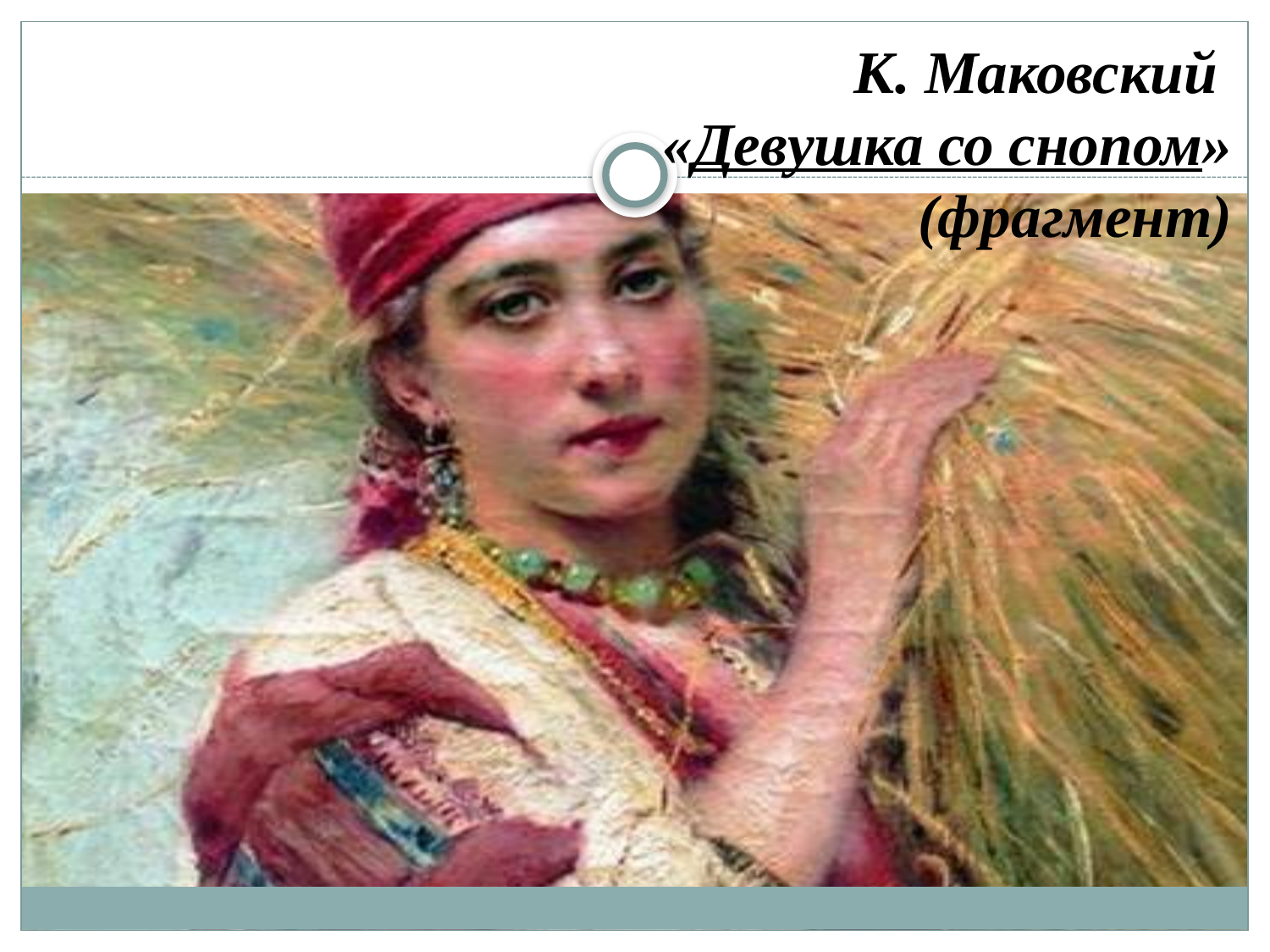

# К. Маковский «Девушка со снопом» (фрагмент)